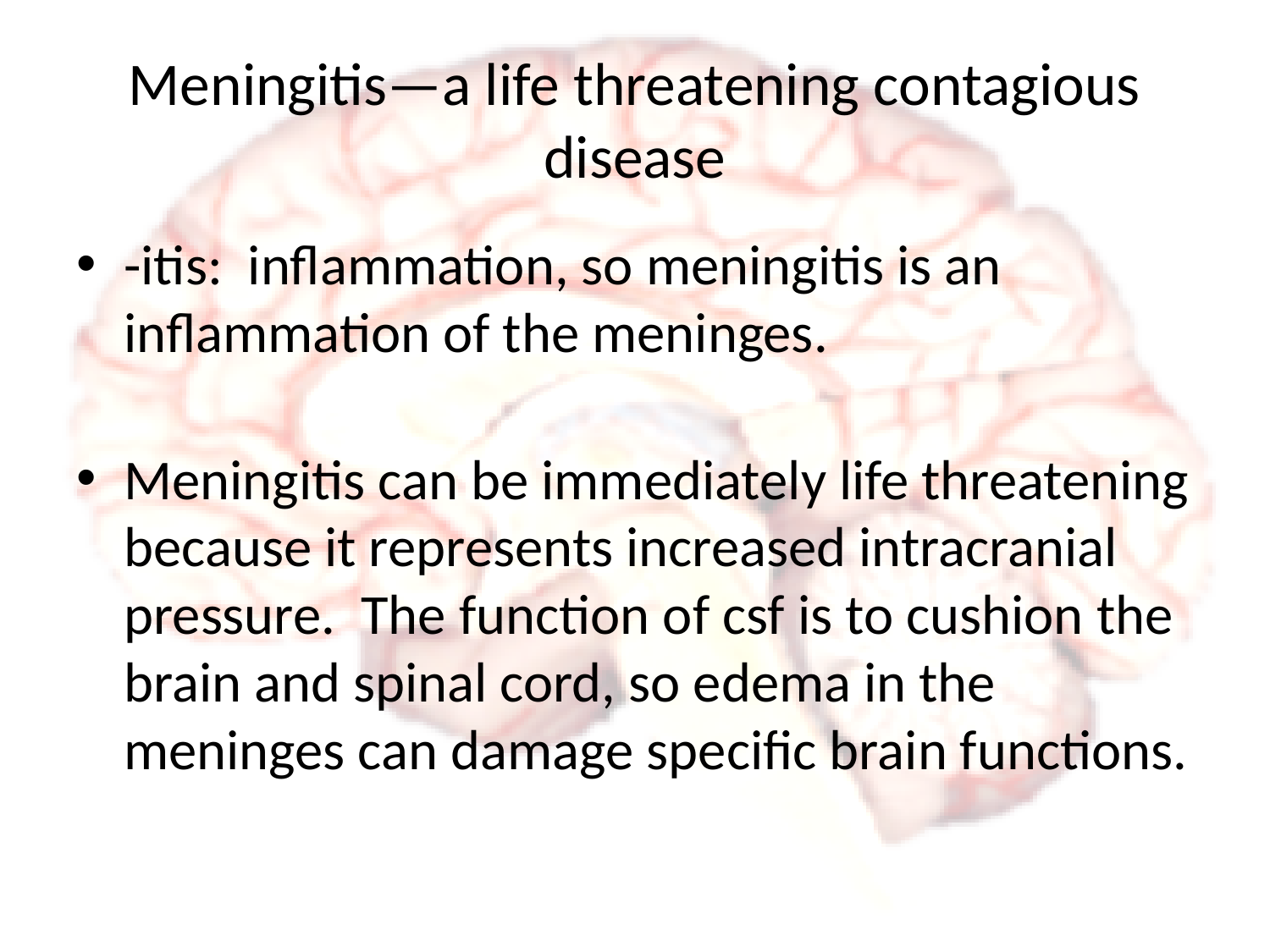

# Meningitis—a life threatening contagious disease
-itis:  inflammation, so meningitis is an inflammation of the meninges.
Meningitis can be immediately life threatening because it represents increased intracranial pressure.  The function of csf is to cushion the brain and spinal cord, so edema in the meninges can damage specific brain functions.